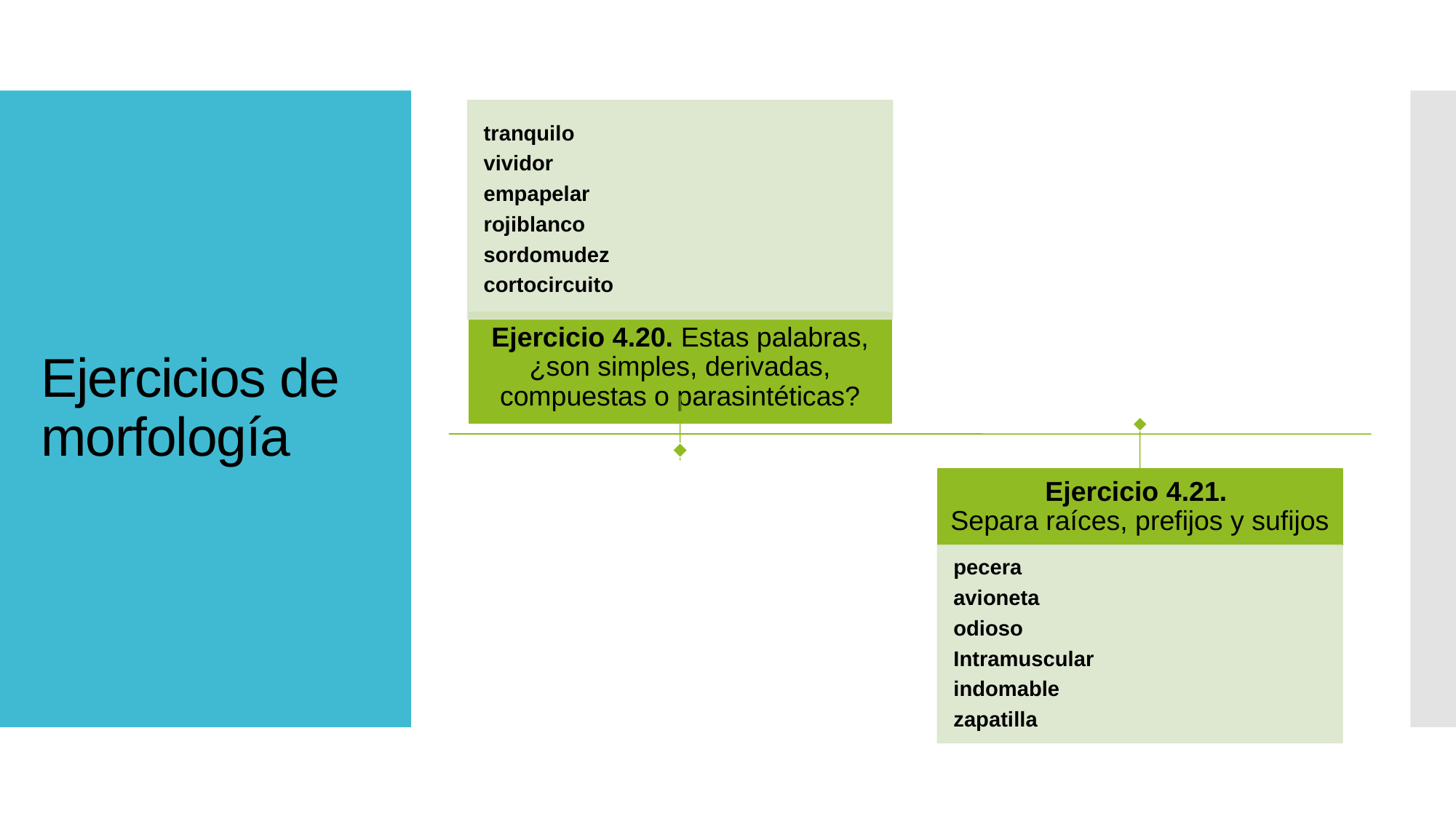

Ejercicio 4.20. Estas palabras, ¿son simples, derivadas, compuestas o parasintéticas?
tranquilo
vividor
empapelar
rojiblanco
sordomudez
cortocircuito
Ejercicio 4.21.
Separa raíces, prefijos y sufijos
pecera
avioneta
odioso
Intramuscular
indomable
zapatilla
# Ejercicios de morfología